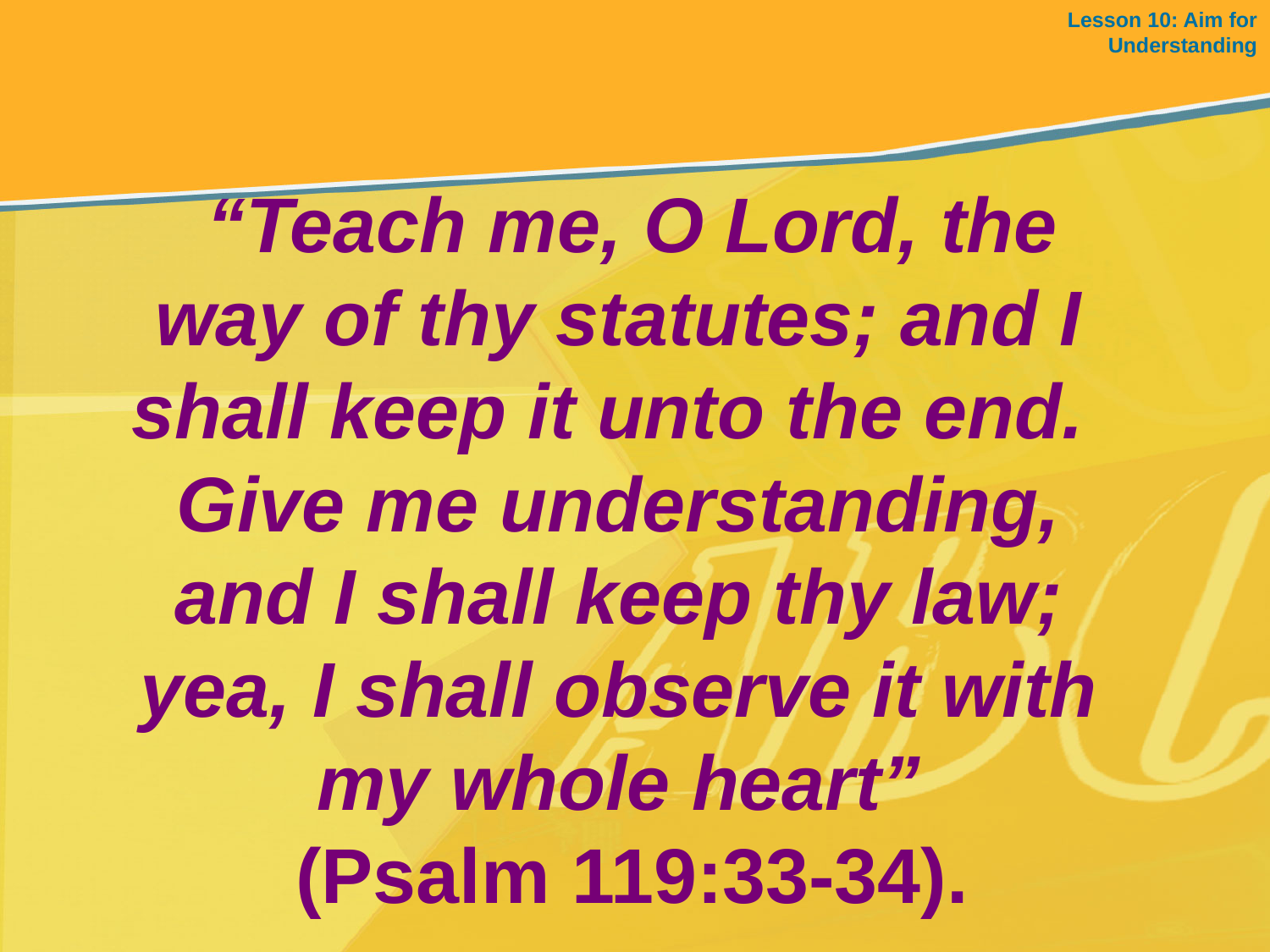

Lesson 10: Aim for Understanding
“Teach me, O Lord, the way of thy statutes; and I shall keep it unto the end.  Give me understanding, and I shall keep thy law; yea, I shall observe it with my whole heart”
(Psalm 119:33-34).